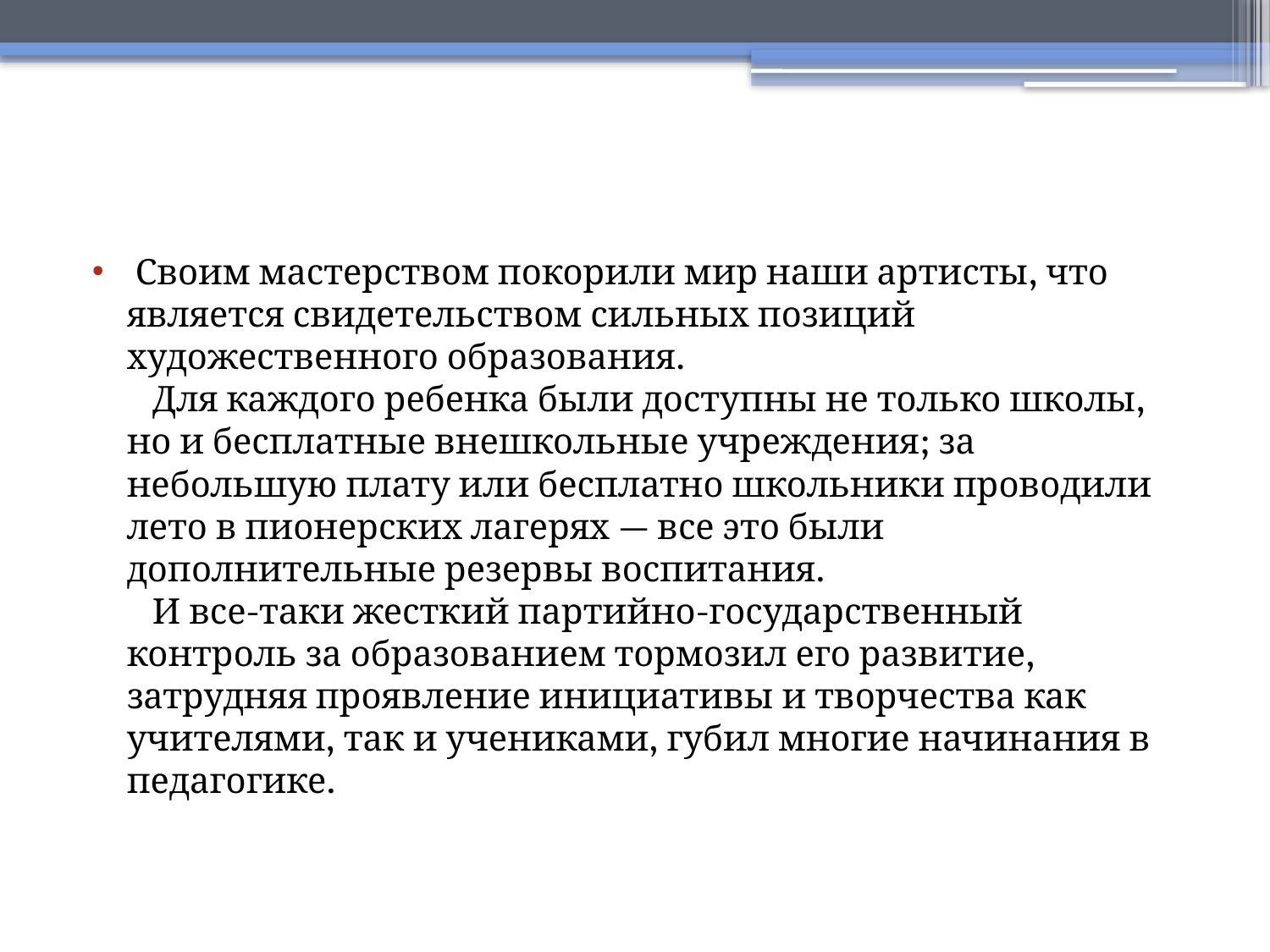

Своим мастерством покорили мир наши артисты, что является свидетельством сильных позиций художественного образования.
   Для каждого ребенка были доступны не только школы, но и бесплатные внешкольные учреждения; за небольшую плату или бесплатно школьники проводили лето в пионерских лагерях — все это были дополнительные резервы воспитания.
   И все-таки жесткий партийно-государственный контроль за образованием тормозил его развитие, затрудняя проявление инициативы и творчества как учителями, так и учениками, губил многие начинания в педагогике.